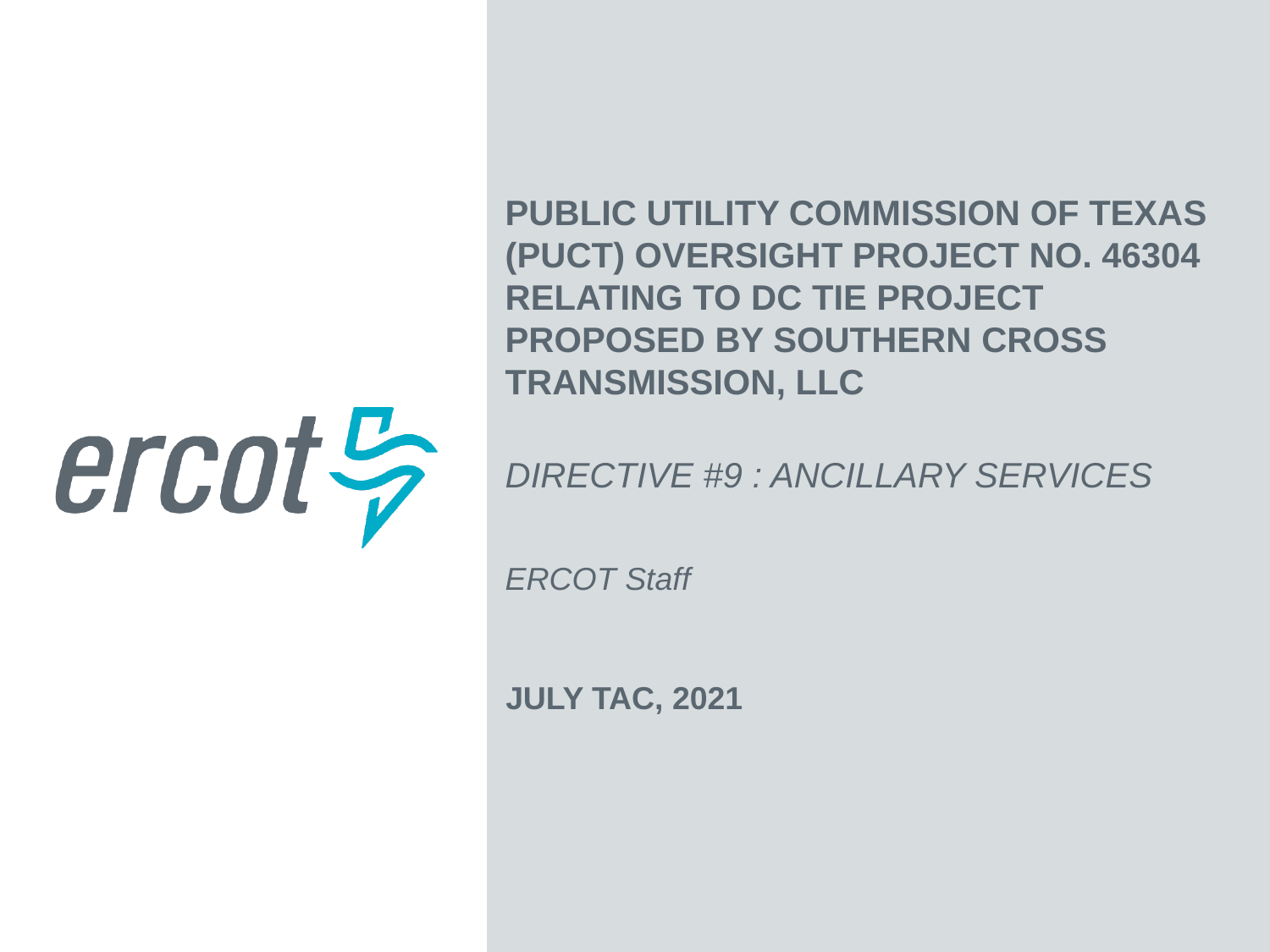

Public Utility Commission of Texas (PUCT) Oversight Project No. 46304 Relating to DC Tie Project Proposed by Southern Cross Transmission, LLC

Directive #9 : Ancillary Services

ERCOT Staff
July TAC, 2021